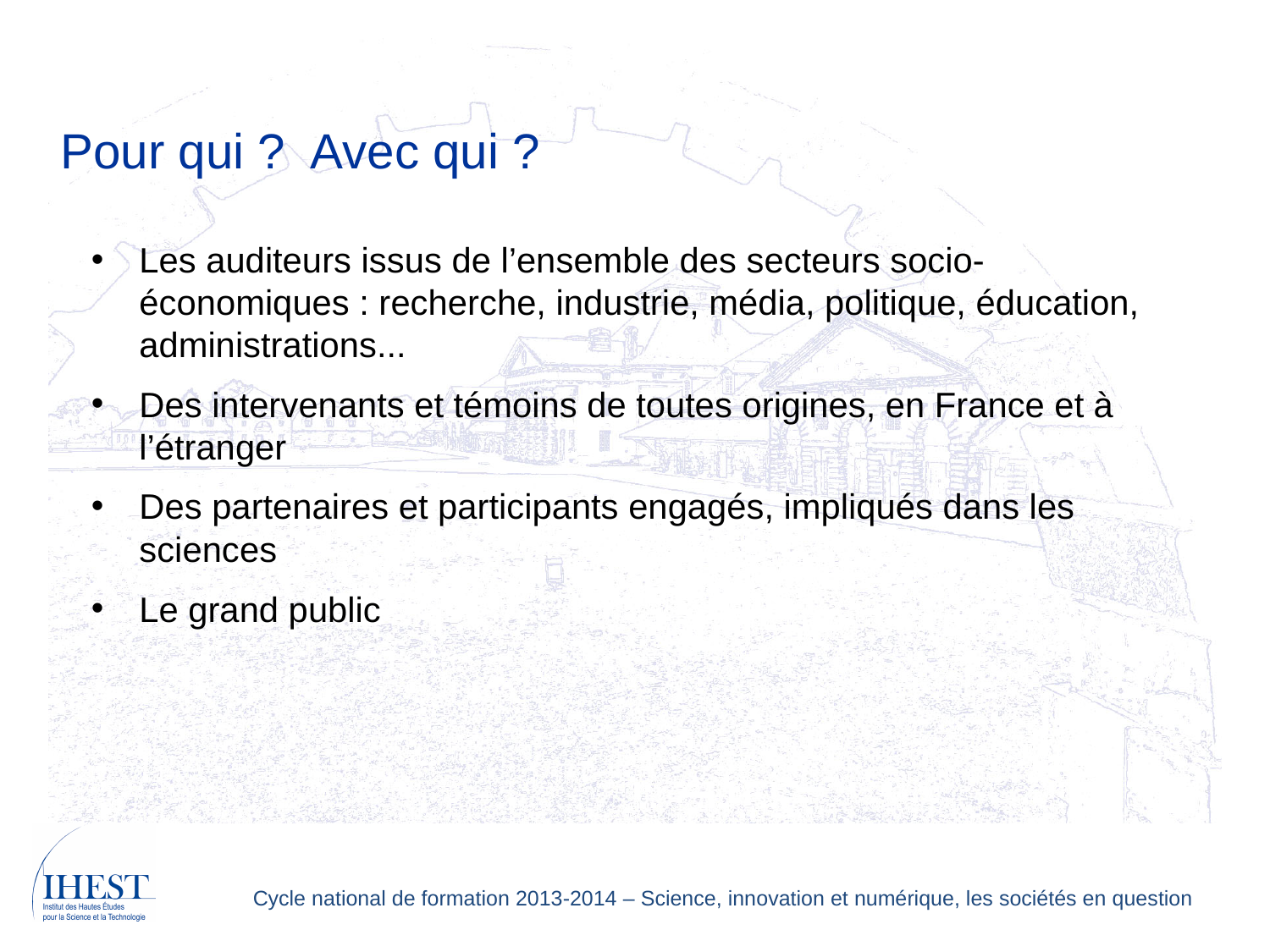

Pour qui ?  Avec qui ?
Les auditeurs issus de l’ensemble des secteurs socio-économiques : recherche, industrie, média, politique, éducation, administrations...
Des intervenants et témoins de toutes origines, en France et à l’étranger
Des partenaires et participants engagés, impliqués dans les sciences
Le grand public